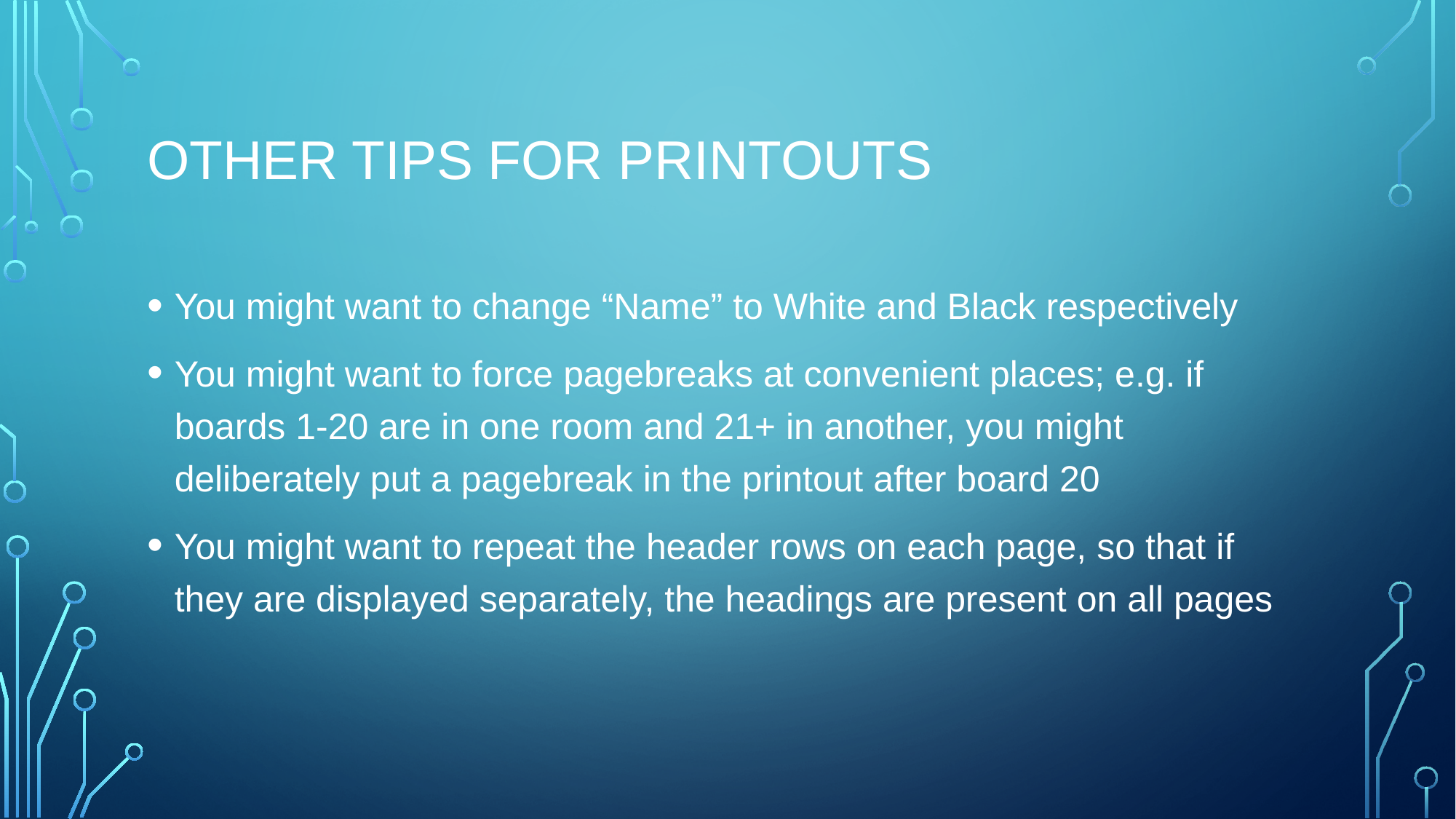

# OTHER TIPS FOR PRINTOUTS
You might want to change “Name” to White and Black respectively
You might want to force pagebreaks at convenient places; e.g. if boards 1-20 are in one room and 21+ in another, you might deliberately put a pagebreak in the printout after board 20
You might want to repeat the header rows on each page, so that if they are displayed separately, the headings are present on all pages